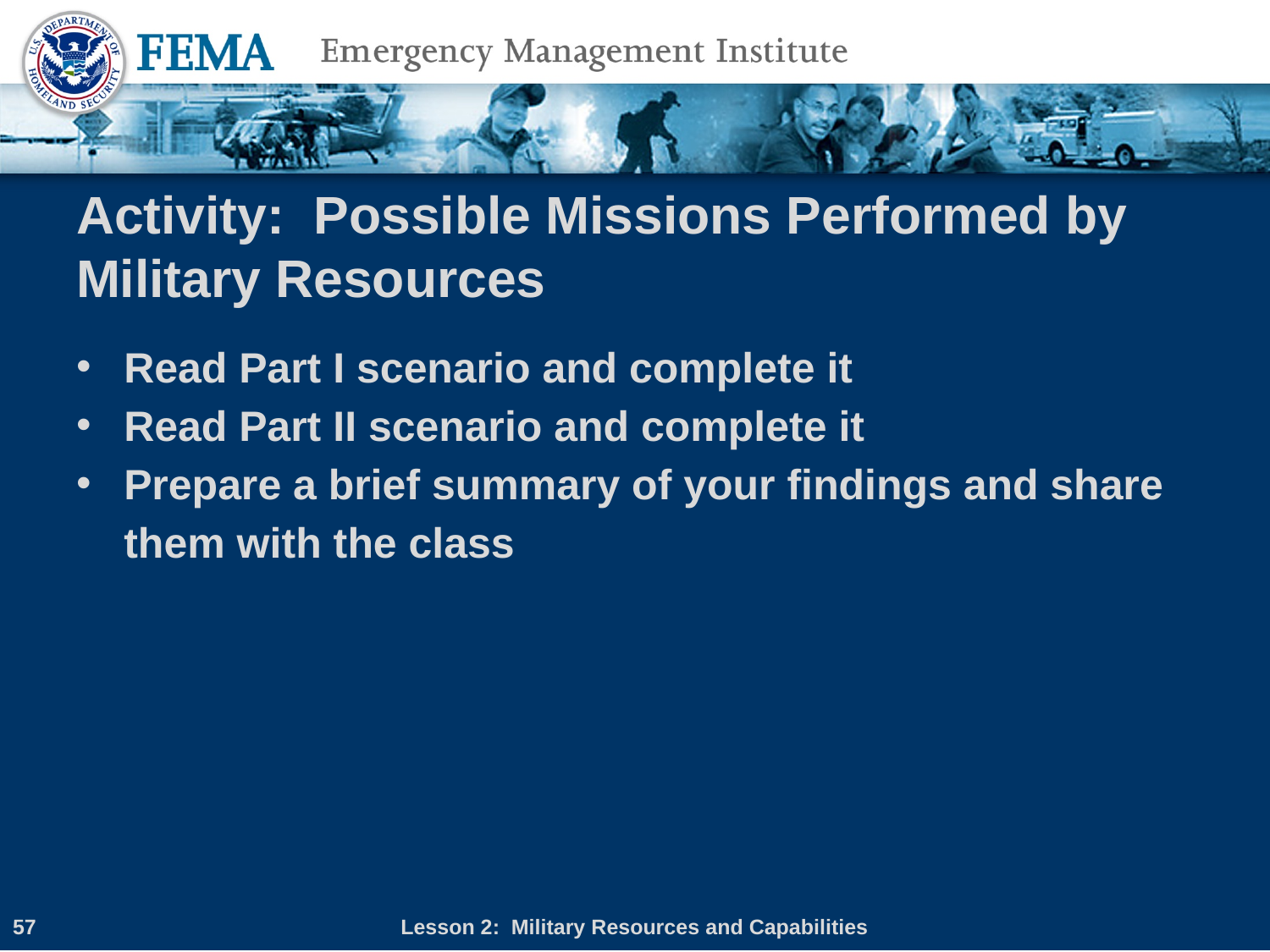

# Activity:  Possible Missions Performed by Military Resources
Read Part I scenario and complete it
Read Part II scenario and complete it
Prepare a brief summary of your findings and share them with the class
57
Lesson 2:  Military Resources and Capabilities